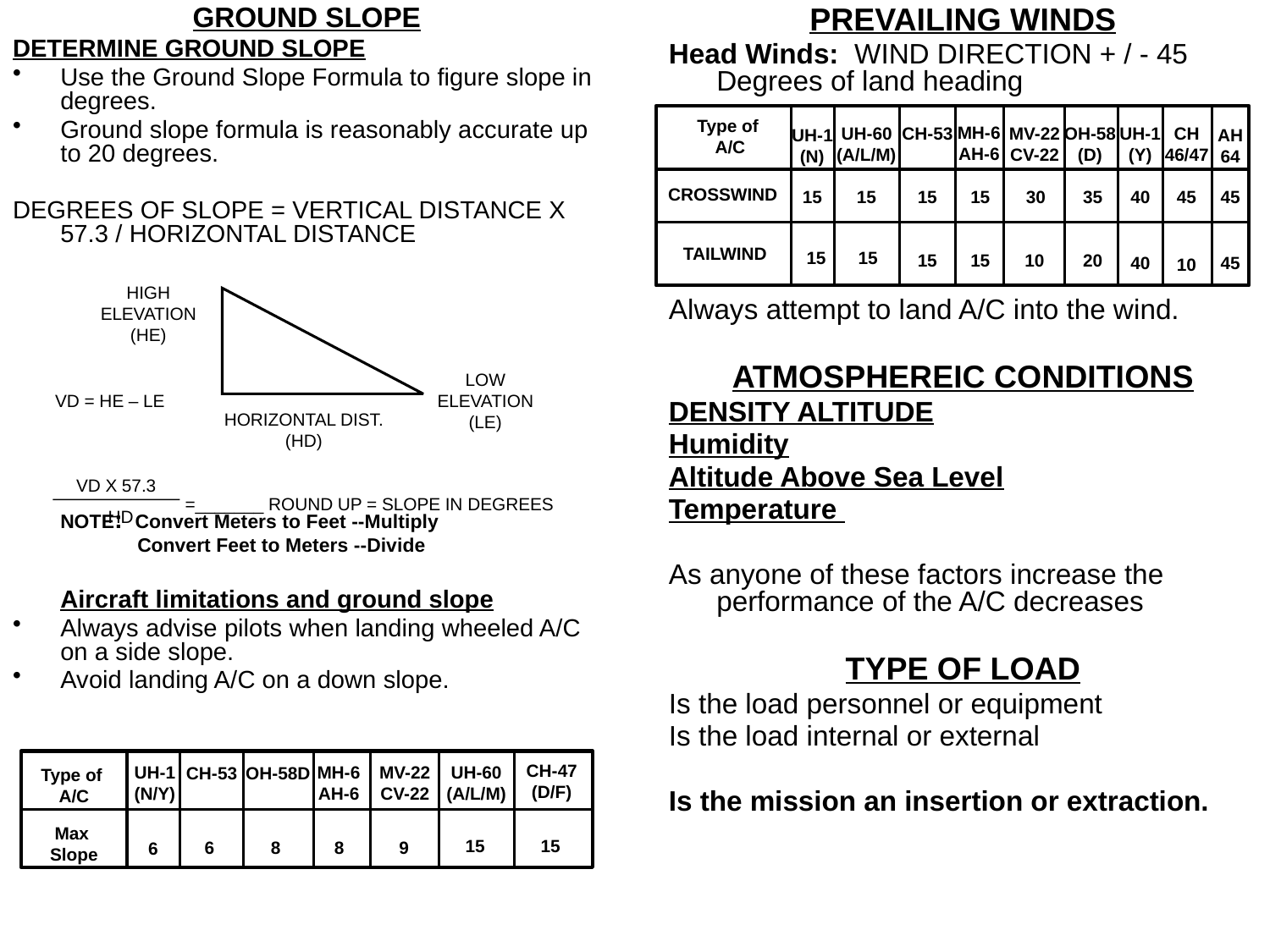

GROUND SLOPE
DETERMINE GROUND SLOPE
Use the Ground Slope Formula to figure slope in degrees.
Ground slope formula is reasonably accurate up to 20 degrees.

DEGREES OF SLOPE = VERTICAL DISTANCE X 57.3 / HORIZONTAL DISTANCE

	NOTE:  Convert Meters to Feet --Multiply
	              Convert Feet to Meters --Divide

	Aircraft limitations and ground slope
Always advise pilots when landing wheeled A/C on a side slope.
Avoid landing A/C on a down slope.

PREVAILING WINDS
Head Winds:  WIND DIRECTION + / - 45 Degrees of land heading

Always attempt to land A/C into the wind.

ATMOSPHEREIC CONDITIONS
DENSITY ALTITUDE
Humidity
Altitude Above Sea Level
Temperature

As anyone of these factors increase the performance of the A/C decreases

TYPE OF LOAD
Is the load personnel or equipment
Is the load internal or external

Is the mission an insertion or extraction.

Type of  A/C
MH-6
AH-6
UH-60
(A/L/M)
CH-53
MV-22
CV-22
OH-58
(D)
UH-1
(Y)
CH
46/47
UH-1
(N)
AH
64
CROSSWIND
15
15
15
15
30
35
40
45
45
TAILWIND
15
15
15
15
10
20
40
45
10
HIGH
ELEVATION
(HE)

LOW
ELEVATION
(LE)
VD = HE – LE
HORIZONTAL DIST.
(HD)
VD X 57.3
 =_______ ROUND UP = SLOPE IN DEGREES

HD

CH-47
(D/F)
UH-1
(N/Y)
MH-6
AH-6
MV-22
CV-22
UH-60
(A/L/M)
CH-53
OH-58D
Type of  A/C
Max
Slope
15
15
6
8
8
9
6